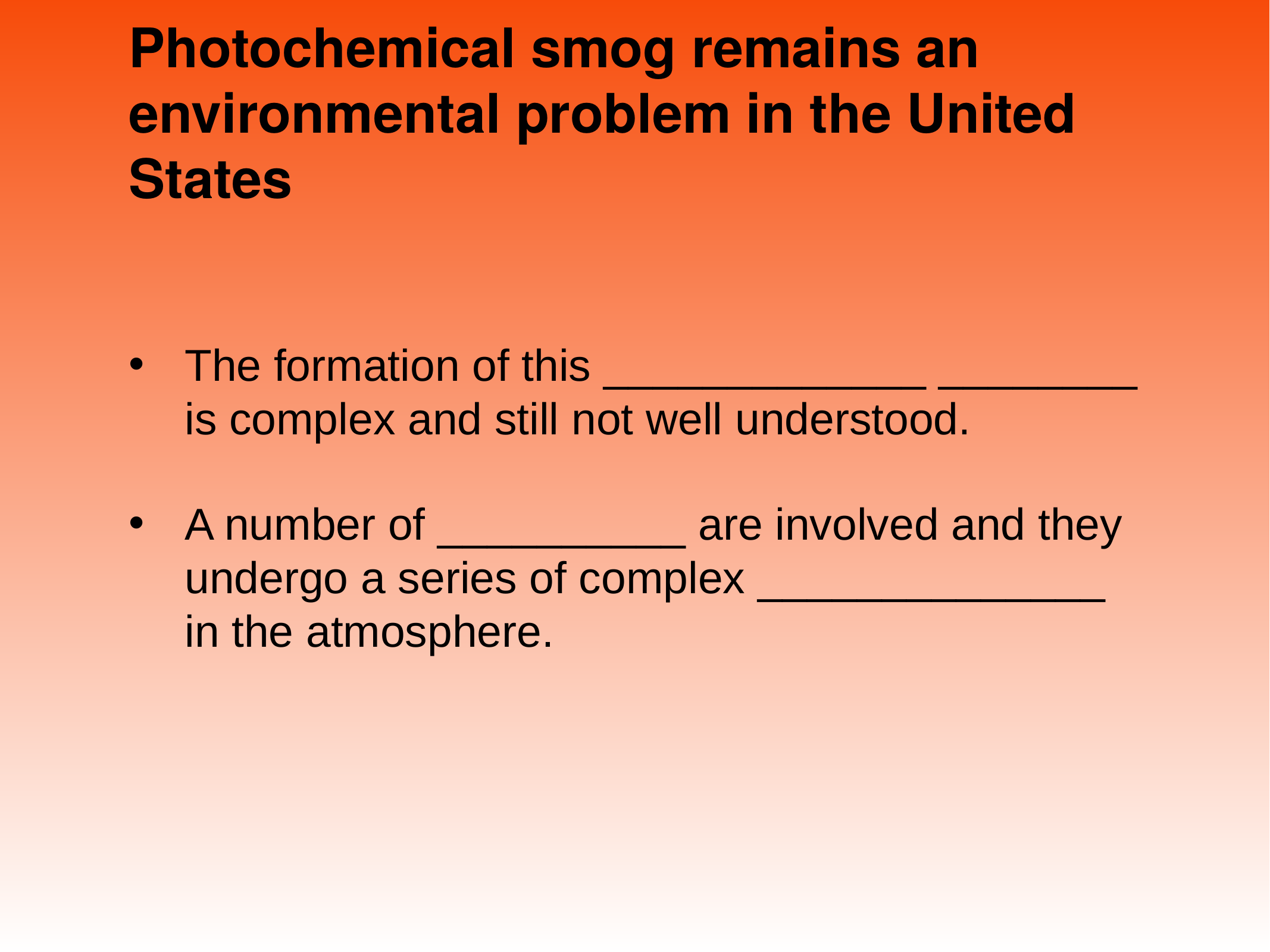

# Photochemical smog remains an environmental problem in the United States
The formation of this _____________ ________ is complex and still not well understood.
A number of __________ are involved and they undergo a series of complex ______________ in the atmosphere.